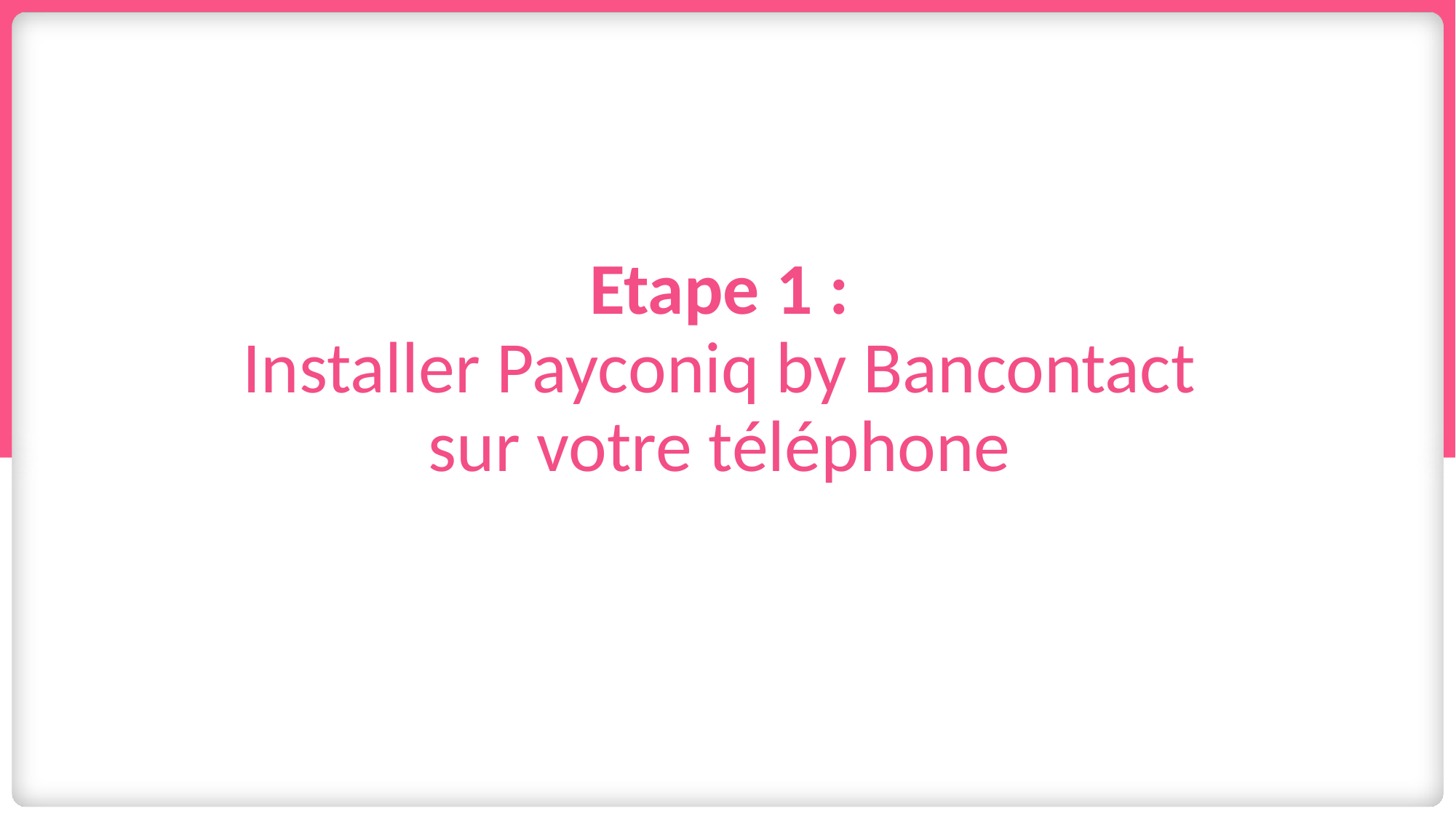

# Etape 1 : Installer Payconiq by Bancontact sur votre téléphone